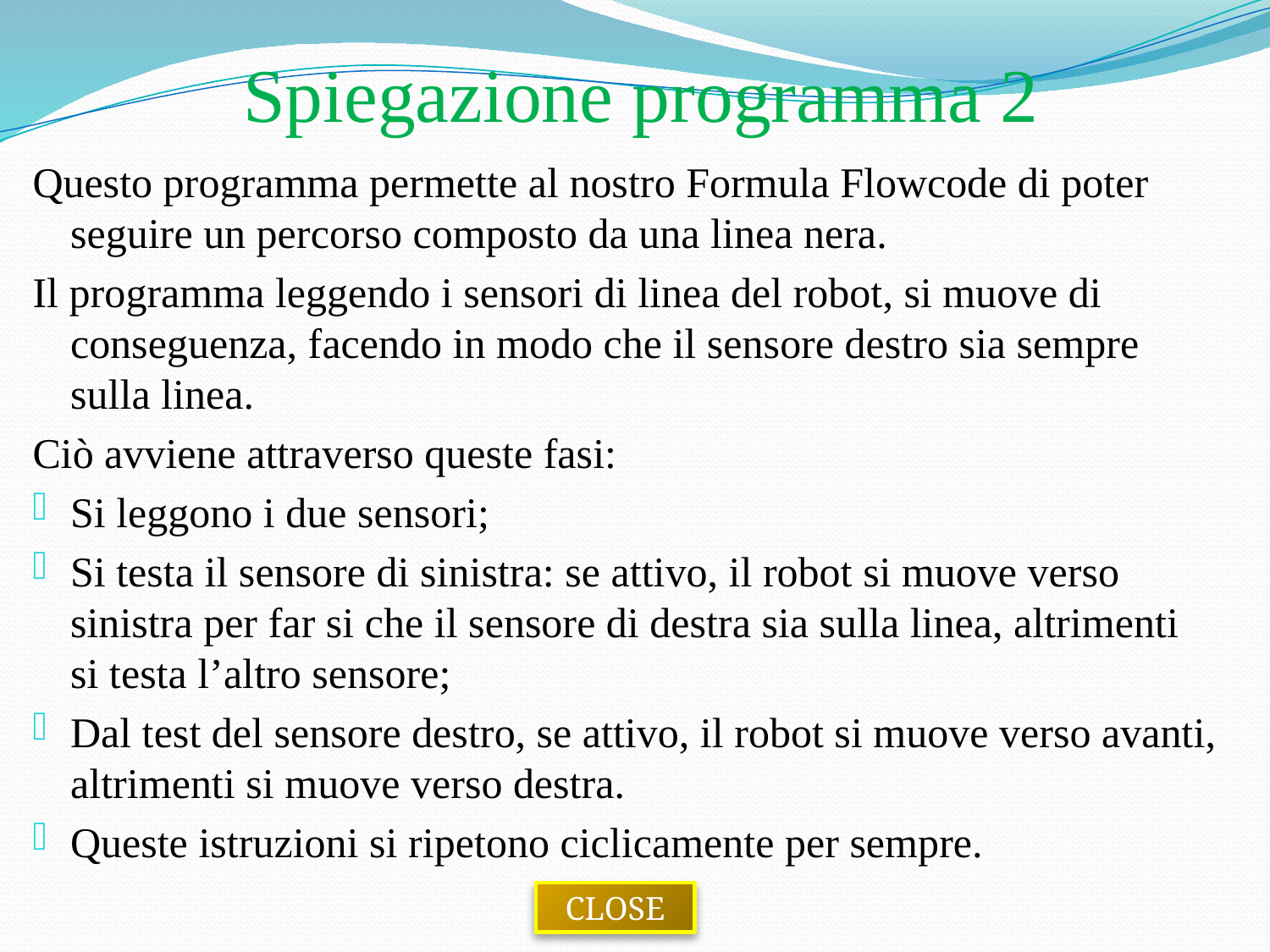

# Spiegazione programma 2
Questo programma permette al nostro Formula Flowcode di poter seguire un percorso composto da una linea nera.
Il programma leggendo i sensori di linea del robot, si muove di conseguenza, facendo in modo che il sensore destro sia sempre sulla linea.
Ciò avviene attraverso queste fasi:
Si leggono i due sensori;
Si testa il sensore di sinistra: se attivo, il robot si muove verso sinistra per far si che il sensore di destra sia sulla linea, altrimenti si testa l’altro sensore;
Dal test del sensore destro, se attivo, il robot si muove verso avanti, altrimenti si muove verso destra.
Queste istruzioni si ripetono ciclicamente per sempre.

CLOSE